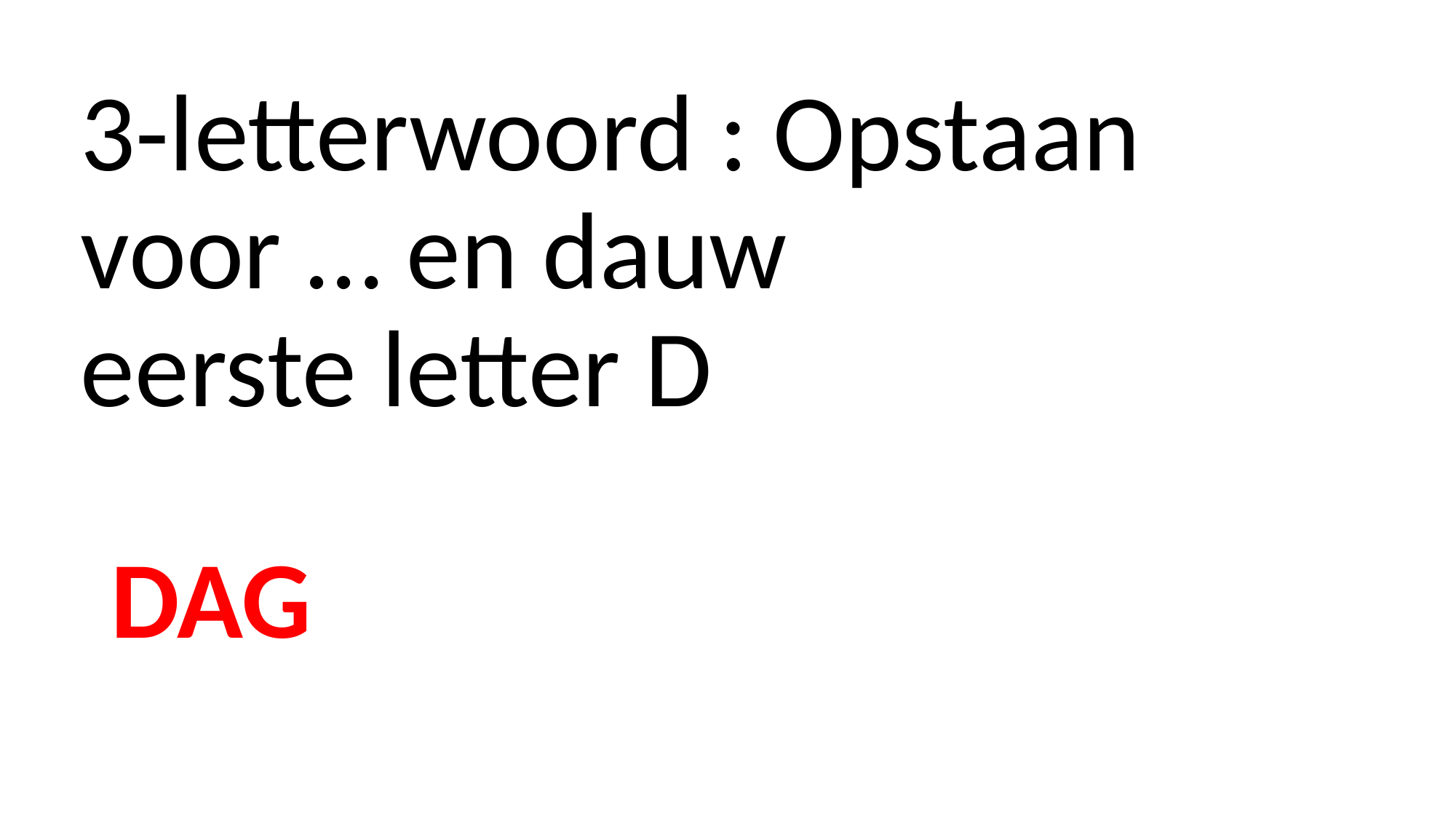

# 3-letterwoord : Opstaan voor … en dauw eerste letter D
DAG